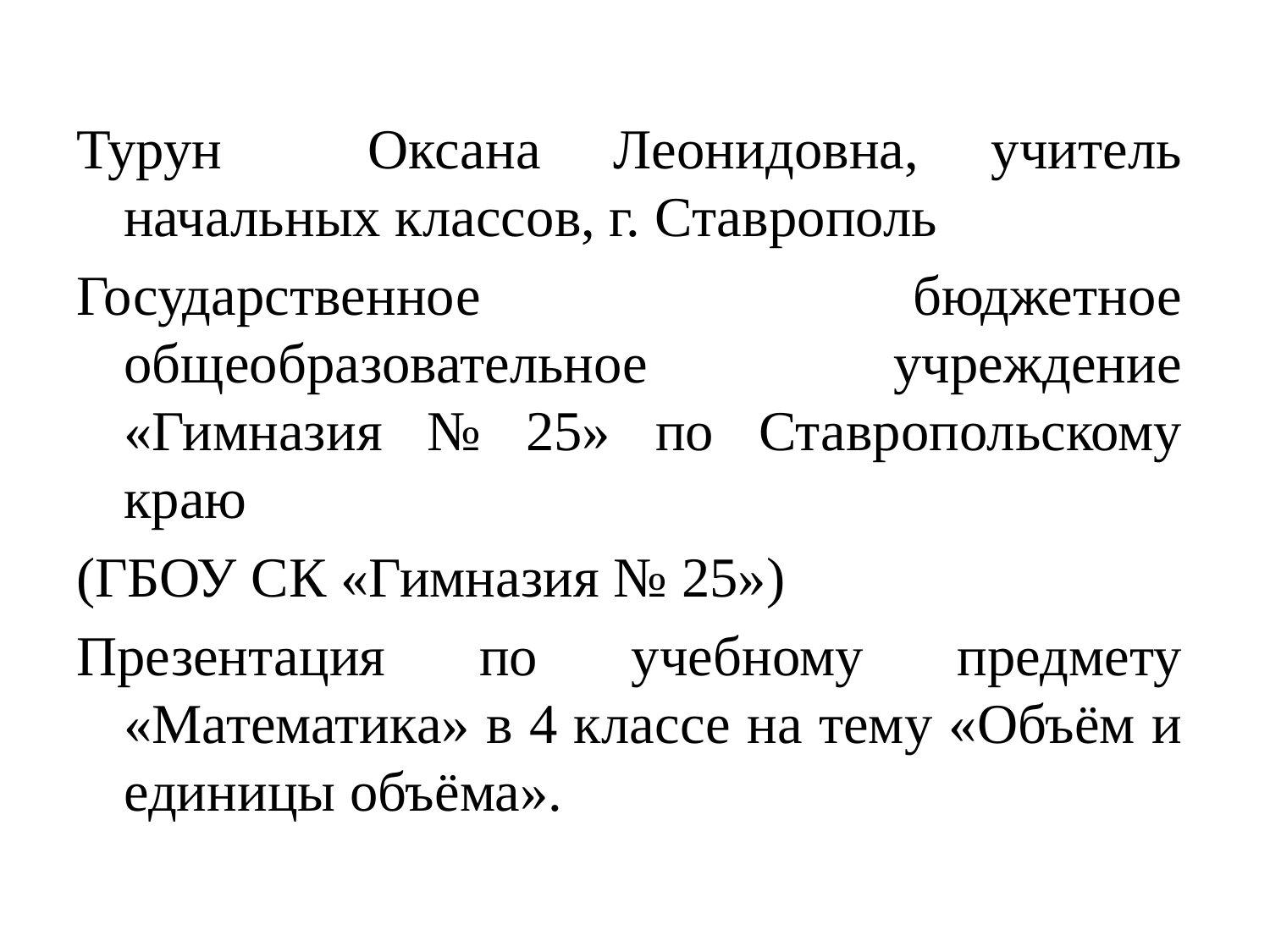

#
Турун  Оксана Леонидовна, учитель начальных классов, г. Ставрополь
Государственное бюджетное общеобразовательное учреждение «Гимназия № 25» по Ставропольскому краю
(ГБОУ СК «Гимназия № 25»)
Презентация по учебному предмету «Математика» в 4 классе на тему «Объём и единицы объёма».